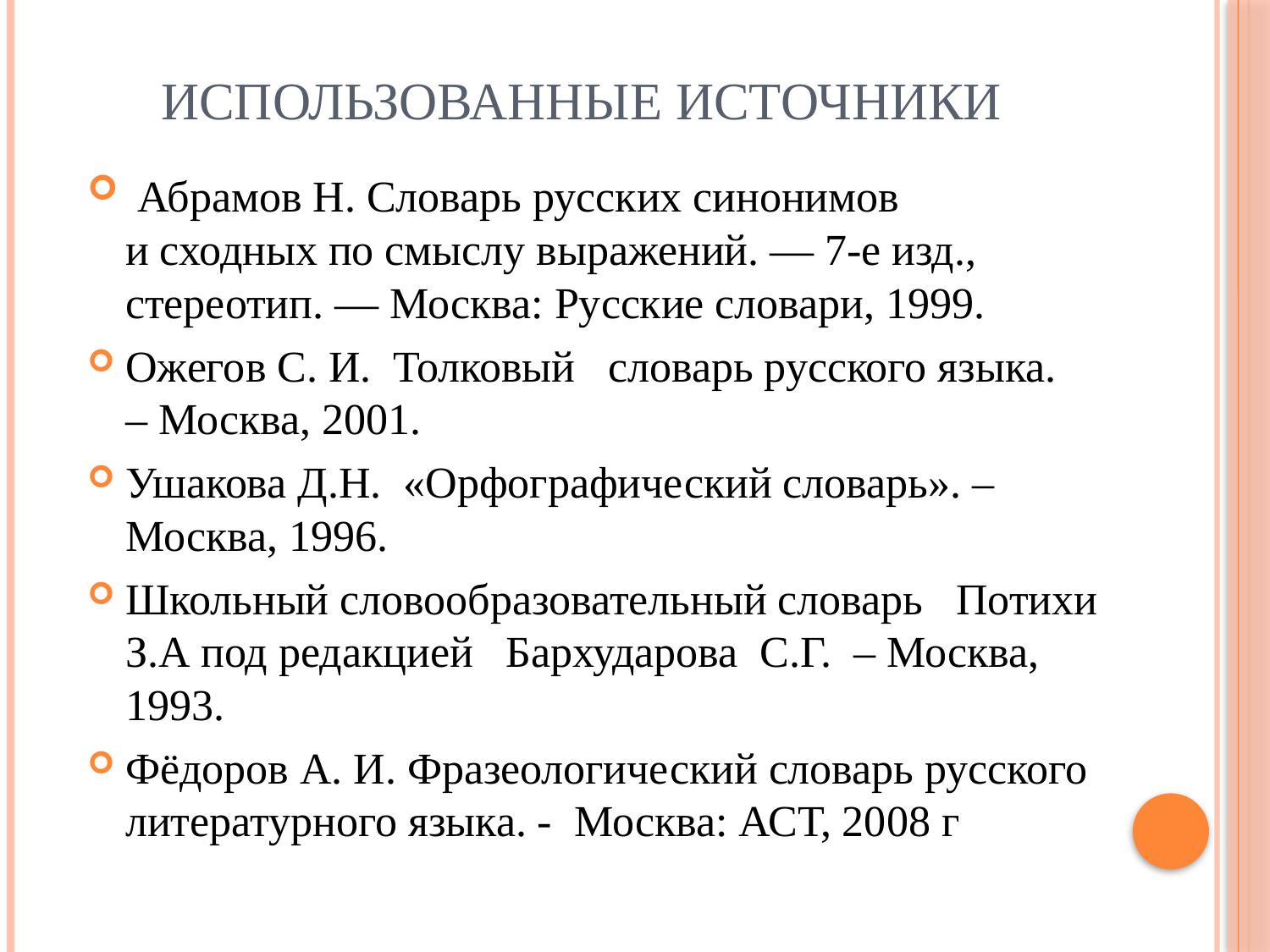

# Использованные источники
 Абрамов Н. Словарь русских синонимов и сходных по смыслу выражений. — 7-е изд., стереотип. — Москва: Русские словари, 1999.
Ожегов С. И.  Толковый   словарь русского языка.  – Москва, 2001.
Ушакова Д.Н.  «Орфографический словарь». – Москва, 1996.
Школьный словообразовательный словарь   Потихи З.А под редакцией   Бархударова  С.Г.  – Москва, 1993.
Фёдоров А. И. Фразеологический словарь русского литературного языка. -  Москва: АСТ, 2008 г